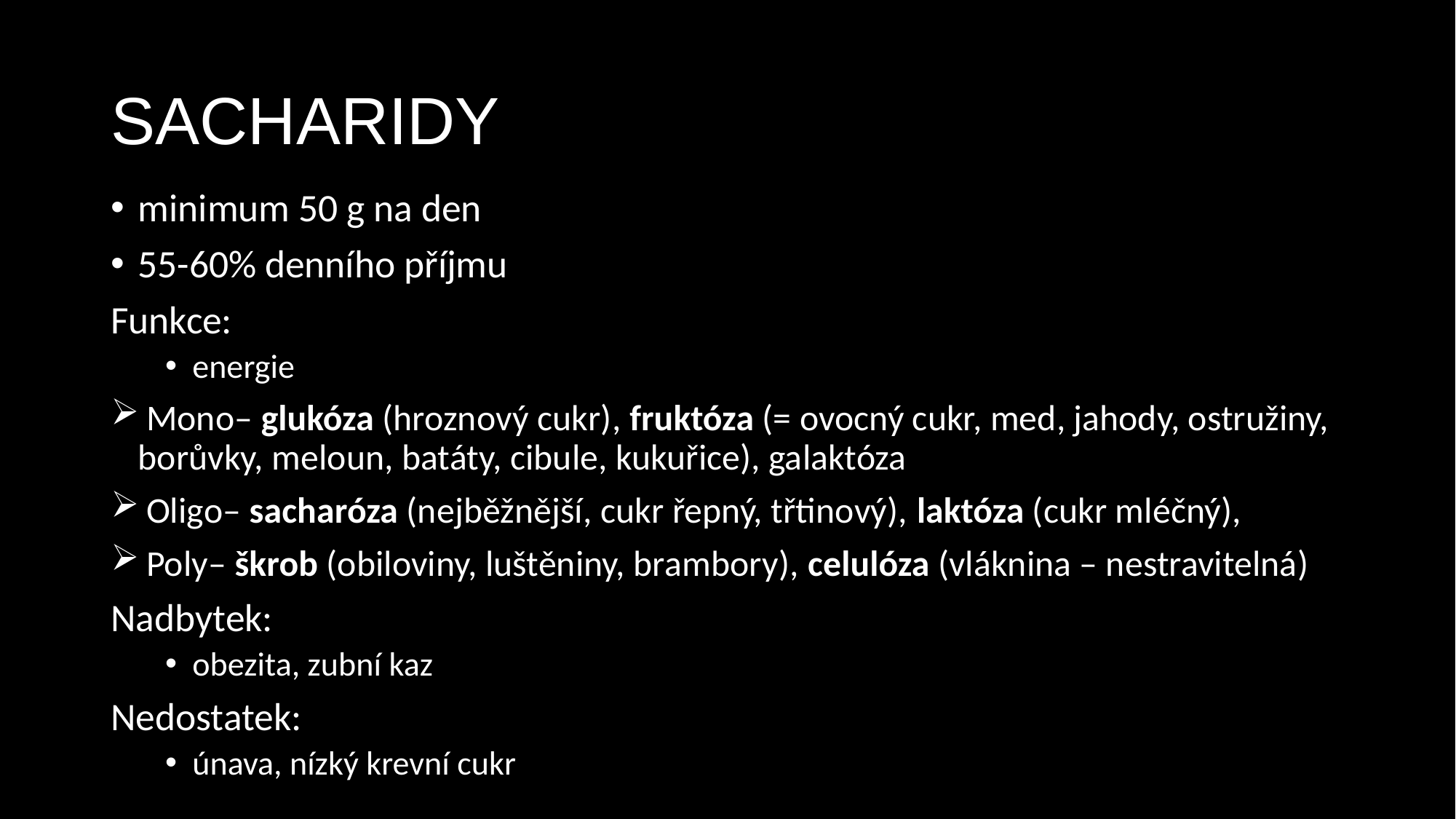

# SACHARIDY
minimum 50 g na den
55-60% denního příjmu
Funkce:
energie
 Mono– glukóza (hroznový cukr), fruktóza (= ovocný cukr, med, jahody, ostružiny, borůvky, meloun, batáty, cibule, kukuřice), galaktóza
 Oligo– sacharóza (nejběžnější, cukr řepný, třtinový), laktóza (cukr mléčný),
 Poly– škrob (obiloviny, luštěniny, brambory), celulóza (vláknina – nestravitelná)
Nadbytek:
obezita, zubní kaz
Nedostatek:
únava, nízký krevní cukr